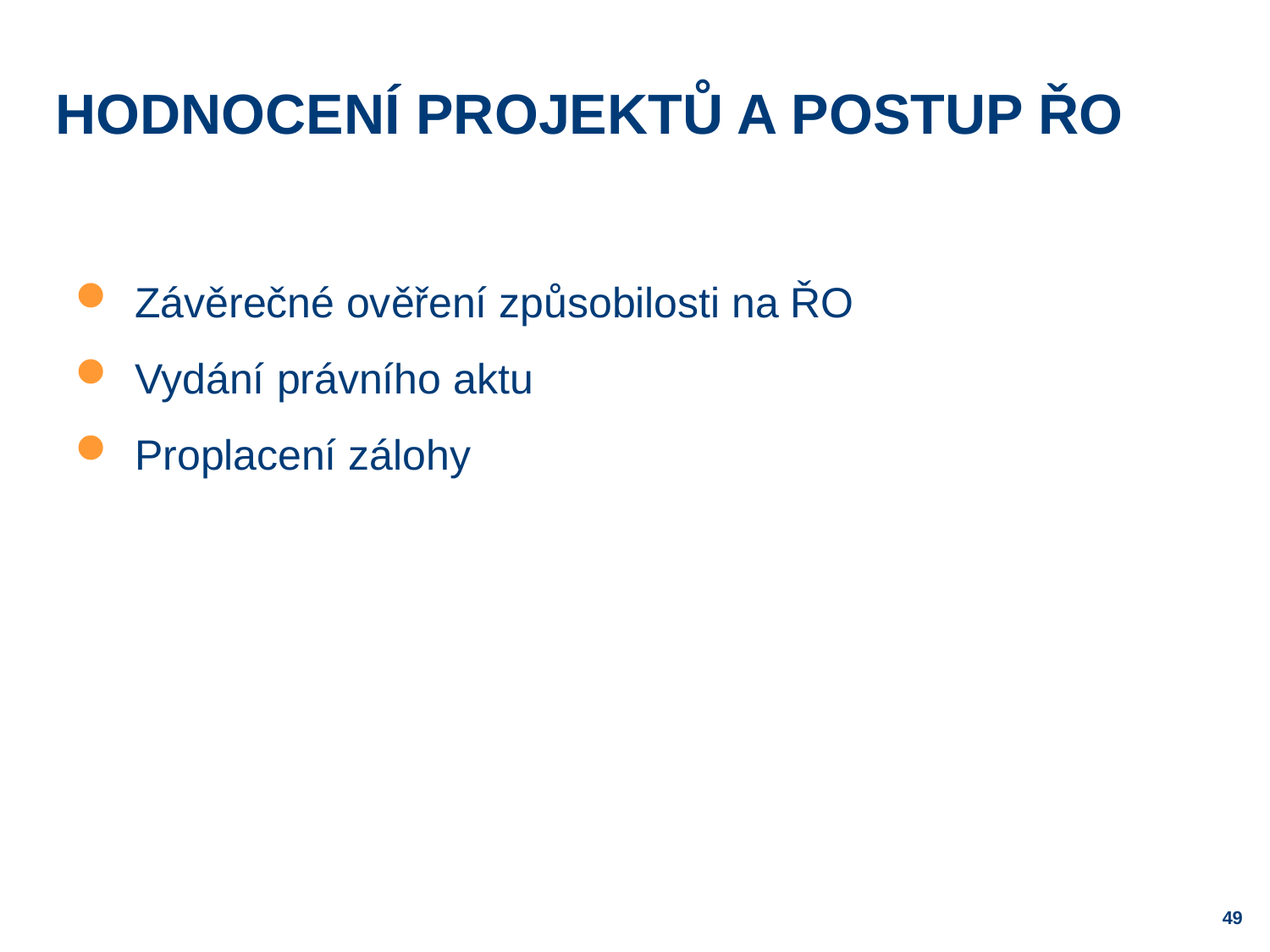

# Hodnocení projektů a postup ŘO
Závěrečné ověření způsobilosti na ŘO
Vydání právního aktu
Proplacení zálohy
49